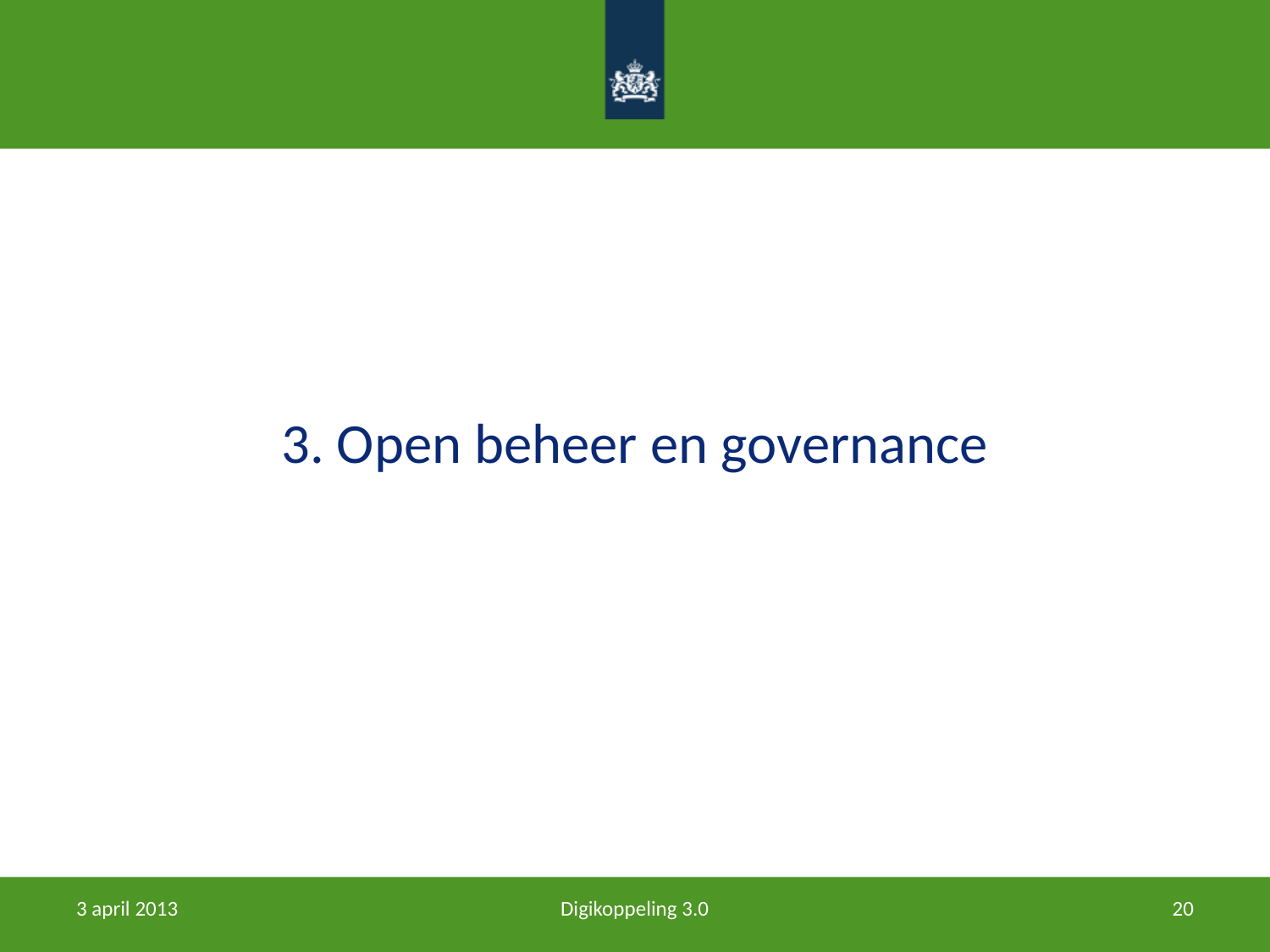

#

3. Open beheer en governance

3 april 2013
Digikoppeling 3.0
20